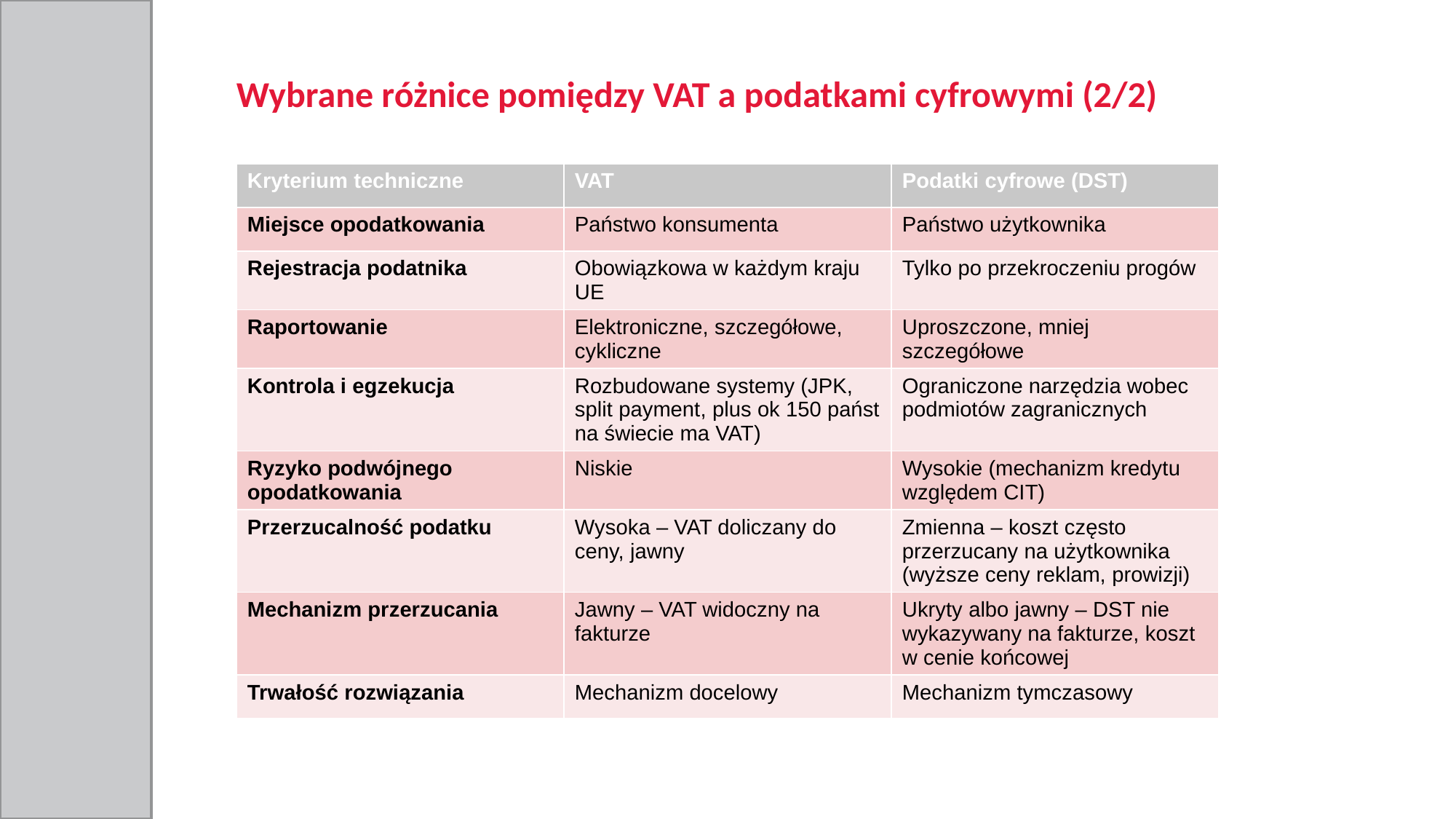

# Wybrane różnice pomiędzy VAT a podatkami cyfrowymi (2/2)
| Kryterium techniczne | VAT | Podatki cyfrowe (DST) |
| --- | --- | --- |
| Miejsce opodatkowania | Państwo konsumenta | Państwo użytkownika |
| Rejestracja podatnika | Obowiązkowa w każdym kraju UE | Tylko po przekroczeniu progów |
| Raportowanie | Elektroniczne, szczegółowe, cykliczne | Uproszczone, mniej szczegółowe |
| Kontrola i egzekucja | Rozbudowane systemy (JPK, split payment, plus ok 150 państ na świecie ma VAT) | Ograniczone narzędzia wobec podmiotów zagranicznych |
| Ryzyko podwójnego opodatkowania | Niskie | Wysokie (mechanizm kredytu względem CIT) |
| Przerzucalność podatku | Wysoka – VAT doliczany do ceny, jawny | Zmienna – koszt często przerzucany na użytkownika (wyższe ceny reklam, prowizji) |
| Mechanizm przerzucania | Jawny – VAT widoczny na fakturze | Ukryty albo jawny – DST nie wykazywany na fakturze, koszt w cenie końcowej |
| Trwałość rozwiązania | Mechanizm docelowy | Mechanizm tymczasowy |